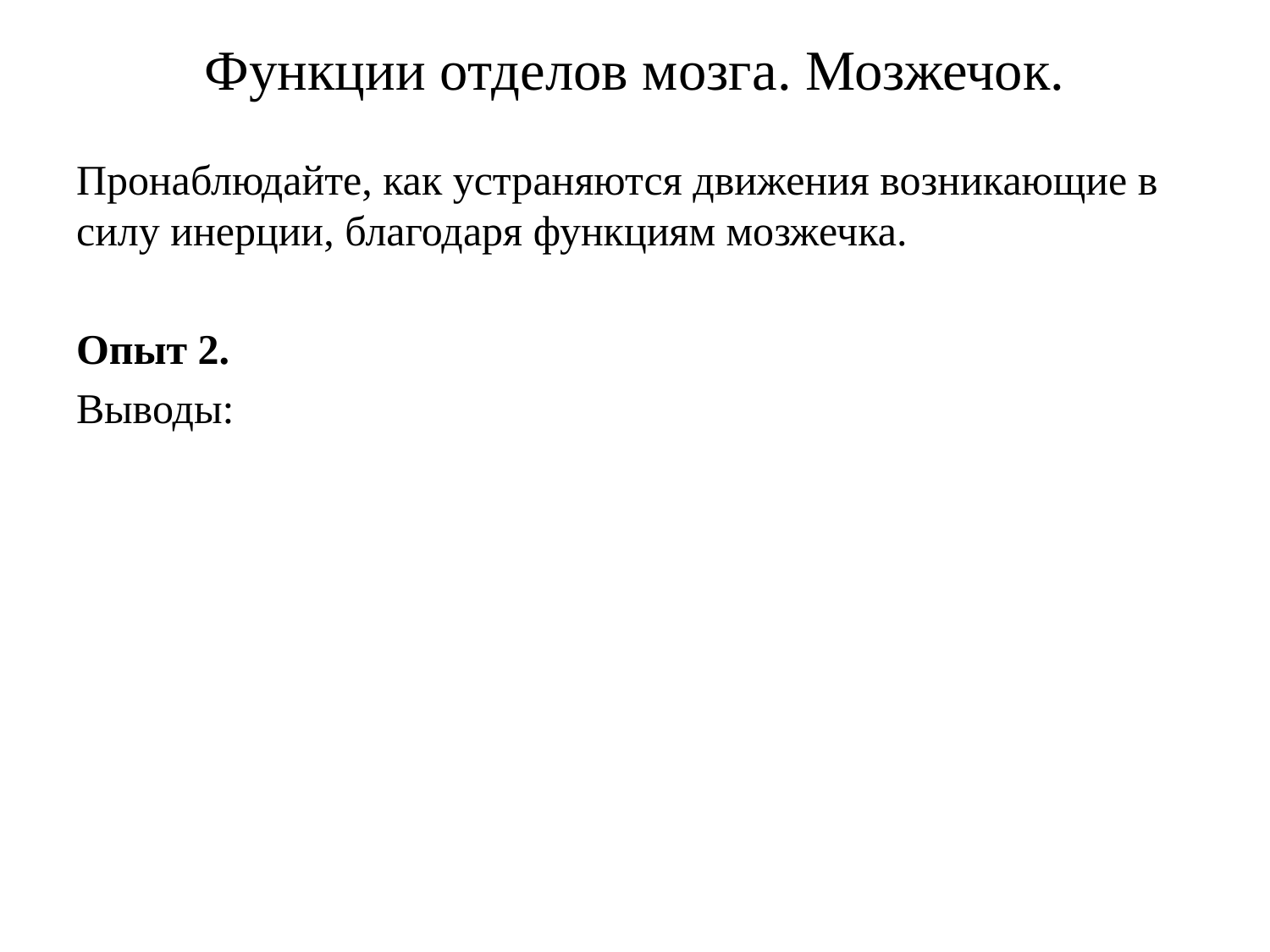

# Функции отделов мозга. Мозжечок.
Пронаблюдайте, как устраняются движения возникающие в силу инерции, благодаря функциям мозжечка.

Опыт 2.
Выводы: